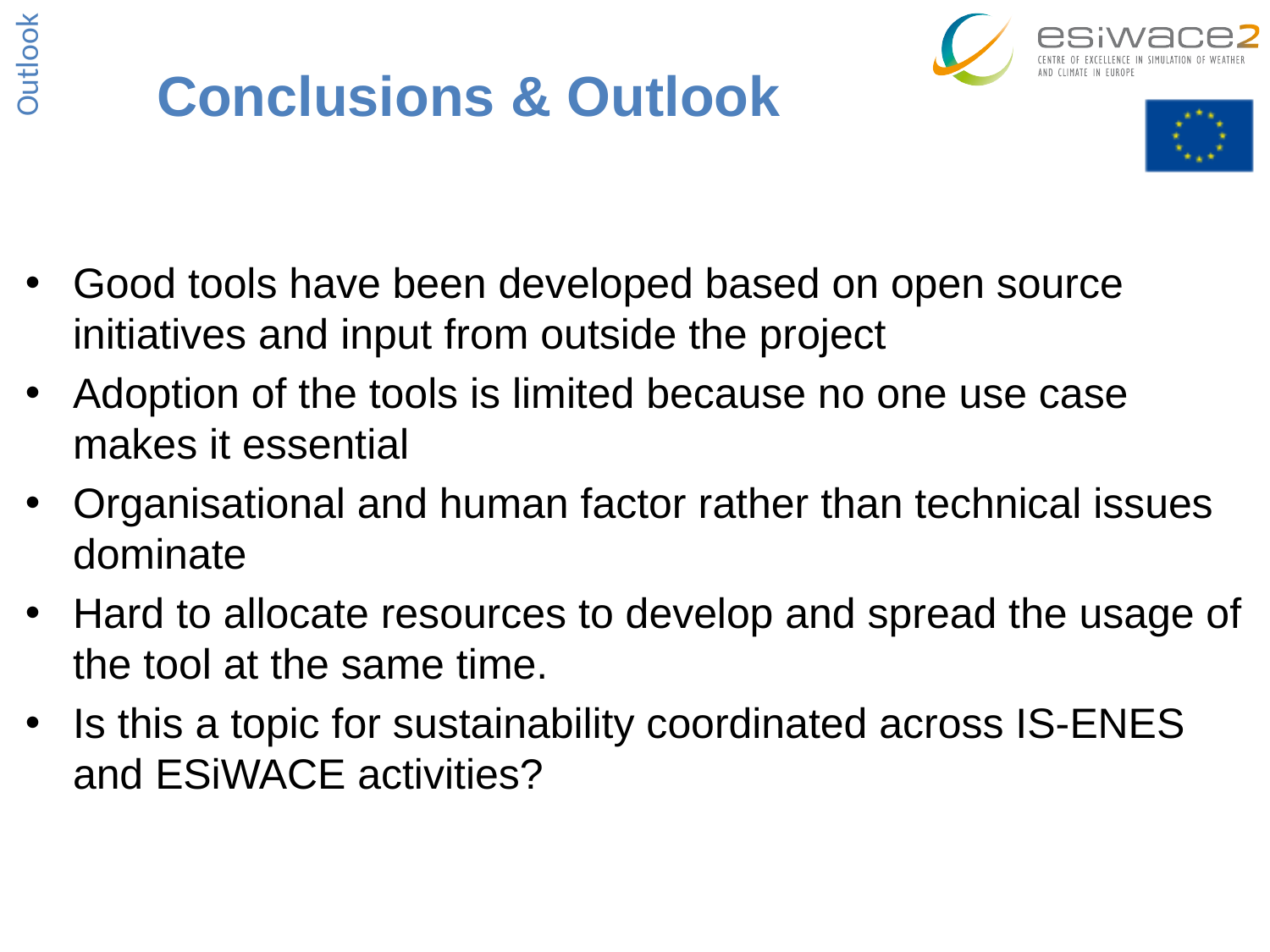

# Conclusions & Outlook
Outlook
Good tools have been developed based on open source initiatives and input from outside the project
Adoption of the tools is limited because no one use case makes it essential
Organisational and human factor rather than technical issues dominate
Hard to allocate resources to develop and spread the usage of the tool at the same time.
Is this a topic for sustainability coordinated across IS-ENES and ESiWACE activities?